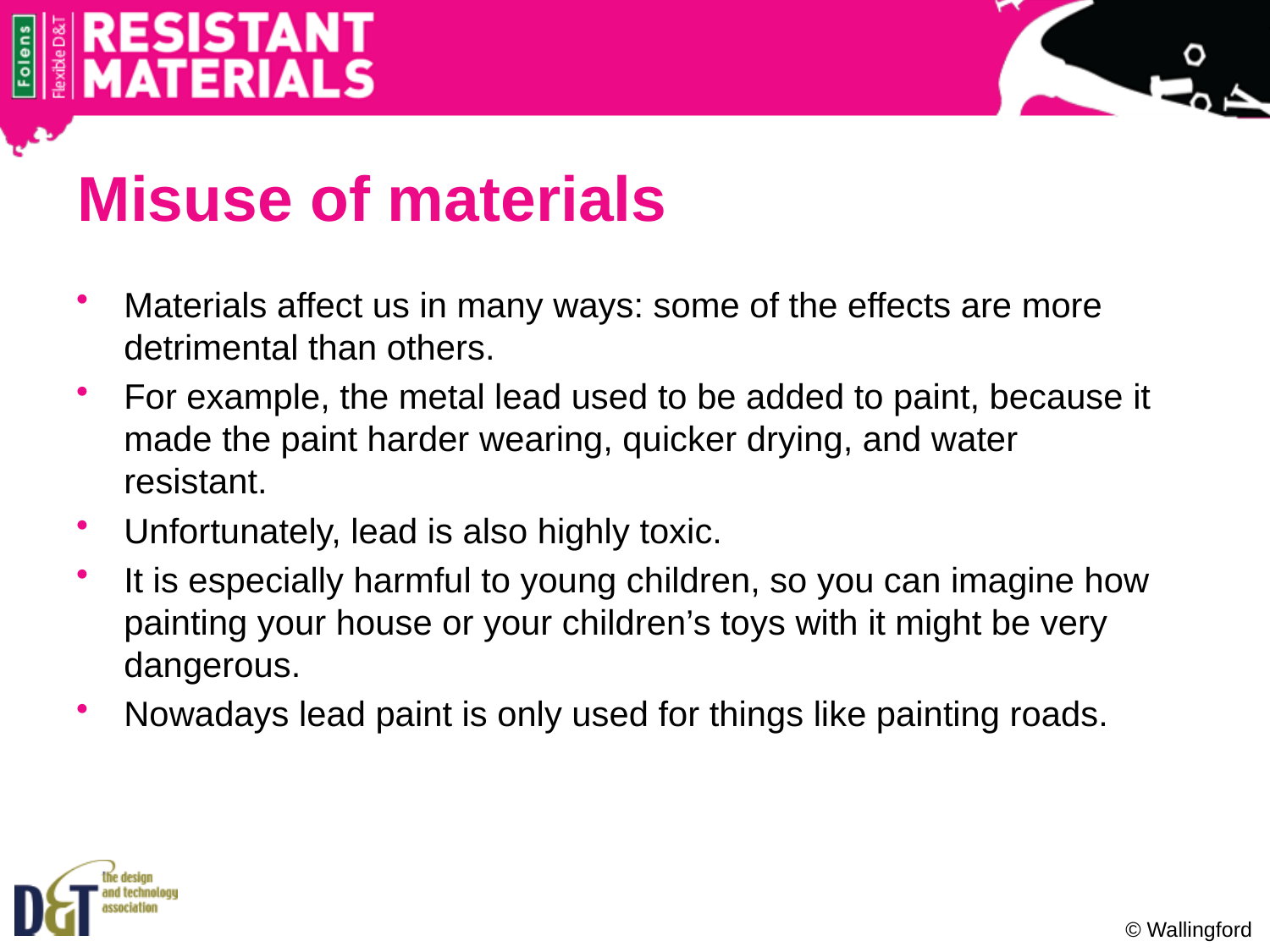

# Misuse of materials
Materials affect us in many ways: some of the effects are more detrimental than others.
For example, the metal lead used to be added to paint, because it made the paint harder wearing, quicker drying, and water resistant.
Unfortunately, lead is also highly toxic.
It is especially harmful to young children, so you can imagine how painting your house or your children’s toys with it might be very dangerous.
Nowadays lead paint is only used for things like painting roads.

© Wallingford